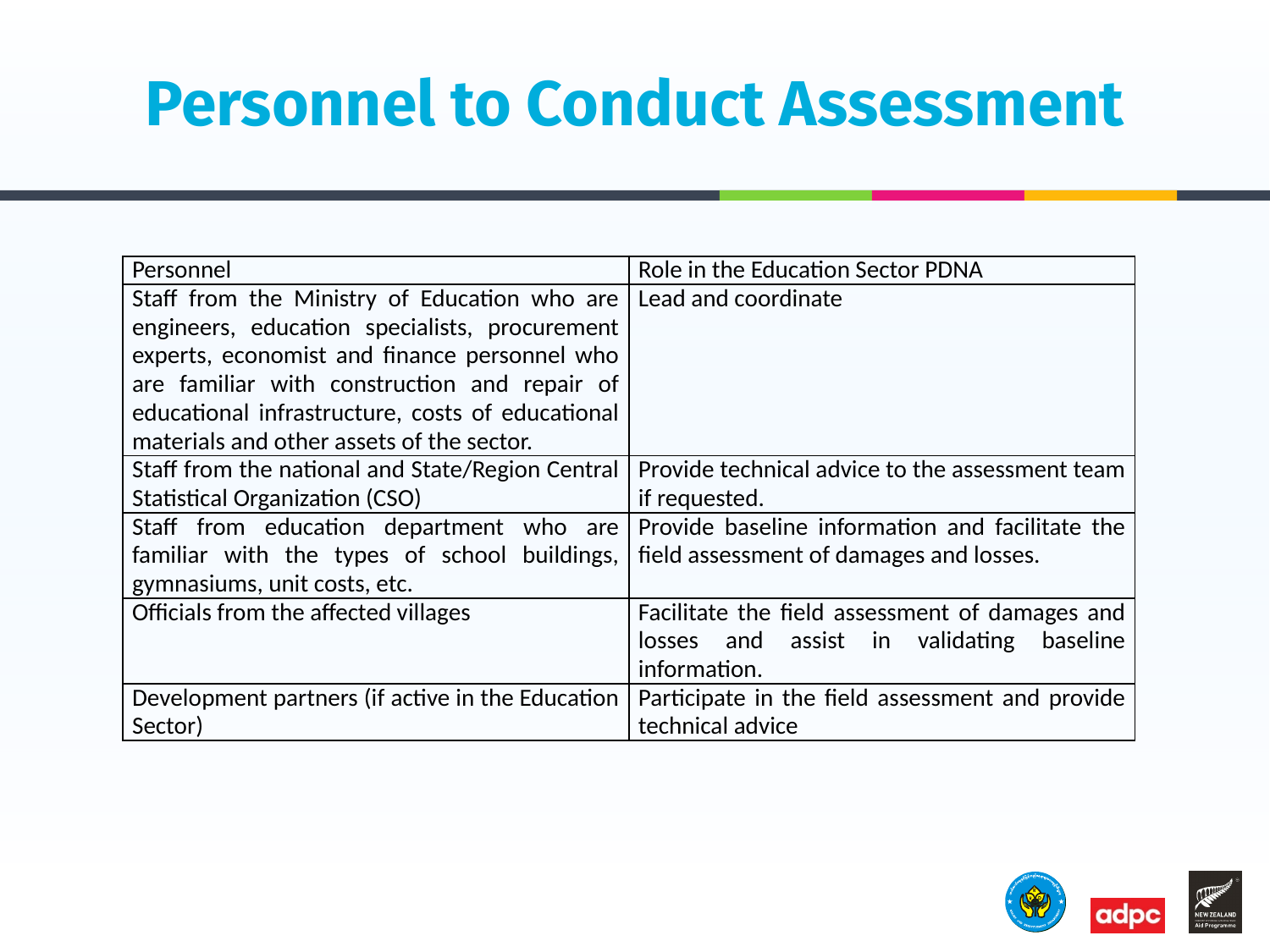

# Personnel to Conduct Assessment
| Personnel | Role in the Education Sector PDNA |
| --- | --- |
| Staff from the Ministry of Education who are engineers, education specialists, procurement experts, economist and finance personnel who are familiar with construction and repair of educational infrastructure, costs of educational materials and other assets of the sector. | Lead and coordinate |
| Staff from the national and State/Region Central Statistical Organization (CSO) | Provide technical advice to the assessment team if requested. |
| Staff from education department who are familiar with the types of school buildings, gymnasiums, unit costs, etc. | Provide baseline information and facilitate the field assessment of damages and losses. |
| Officials from the affected villages | Facilitate the field assessment of damages and losses and assist in validating baseline information. |
| Development partners (if active in the Education Sector) | Participate in the field assessment and provide technical advice |